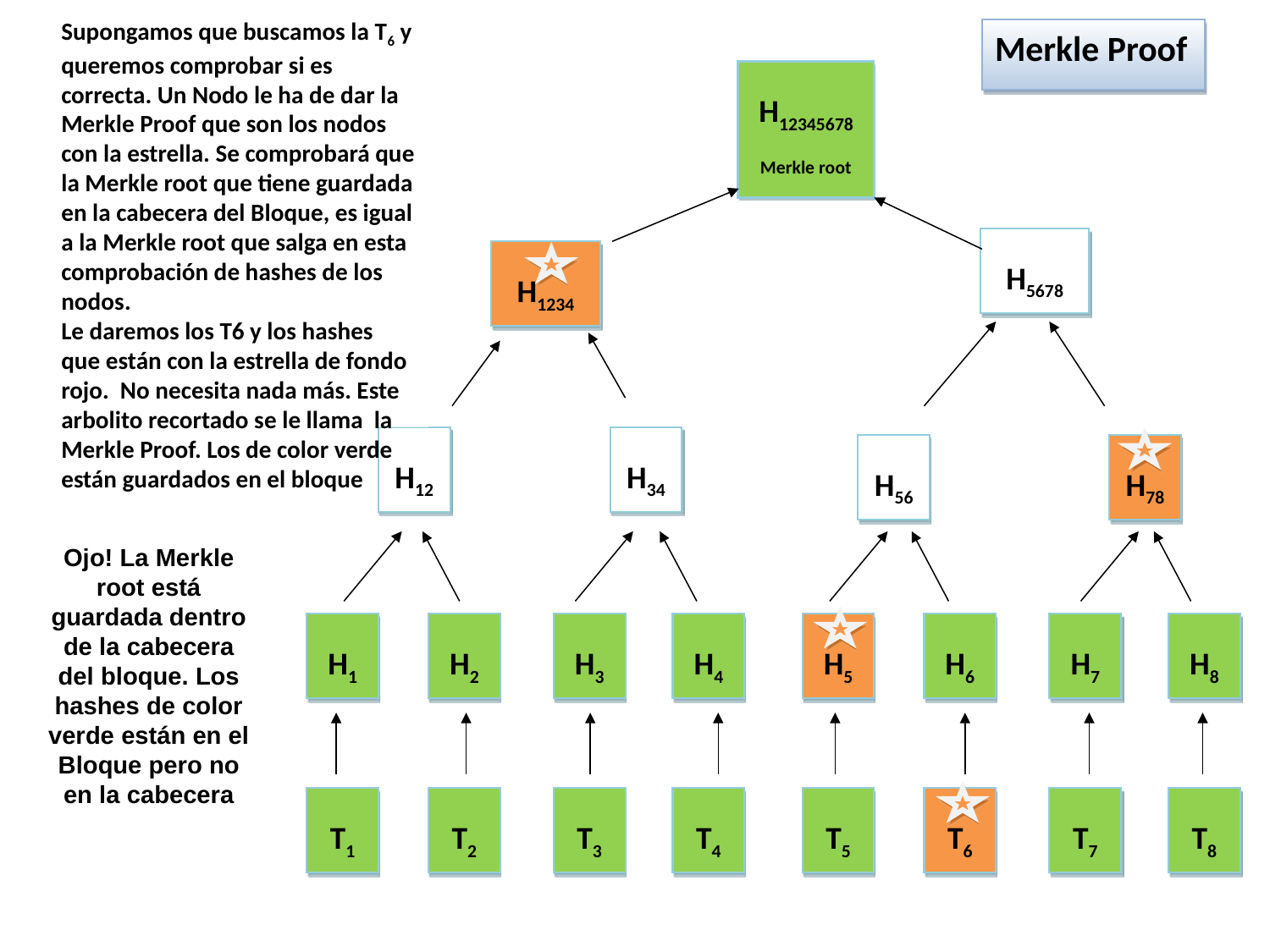

Supongamos que buscamos la T6 y queremos comprobar si es correcta. Un Nodo le ha de dar la Merkle Proof que son los nodos con la estrella. Se comprobará que la Merkle root que tiene guardada en la cabecera del Bloque, es igual a la Merkle root que salga en esta comprobación de hashes de los nodos.
Le daremos los T6 y los hashes que están con la estrella de fondo rojo.  No necesita nada más. Este arbolito recortado se le llama  la Merkle Proof. Los de color verde están guardados en el bloque
H12345678
Merkle root
H5678
H1234
H12
H34
H56
H78
H1
H2
H3
H4
H5
H6
H7
H8
T1
T2
T3
T4
T5
T6
T7
T8

Merkle Proof
Ojo! La Merkle root está guardada dentro de la cabecera del bloque. Los hashes de color verde están en el Bloque pero no en la cabecera